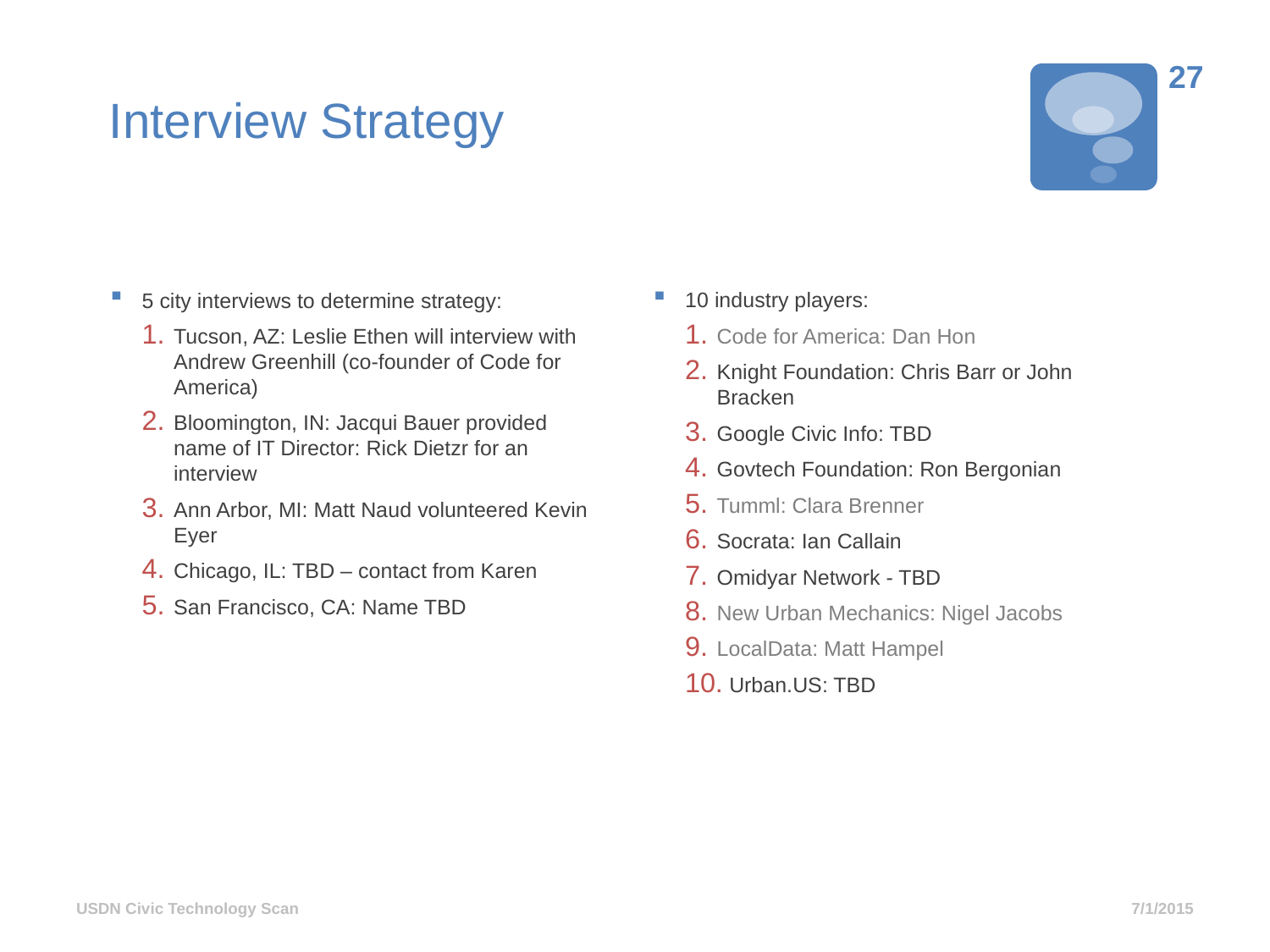

# Interview Strategy
27
City Interview List
Partner Interview List
10 industry players:
Code for America: Dan Hon
Knight Foundation: Chris Barr or John Bracken
Google Civic Info: TBD
Govtech Foundation: Ron Bergonian
Tumml: Clara Brenner
Socrata: Ian Callain
Omidyar Network - TBD
New Urban Mechanics: Nigel Jacobs
LocalData: Matt Hampel
 Urban.US: TBD

5 city interviews to determine strategy:
Tucson, AZ: Leslie Ethen will interview with Andrew Greenhill (co-founder of Code for America)
Bloomington, IN: Jacqui Bauer provided name of IT Director: Rick Dietzr for an interview
Ann Arbor, MI: Matt Naud volunteered Kevin Eyer
Chicago, IL: TBD – contact from Karen
San Francisco, CA: Name TBD

USDN Civic Technology Scan
7/1/2015